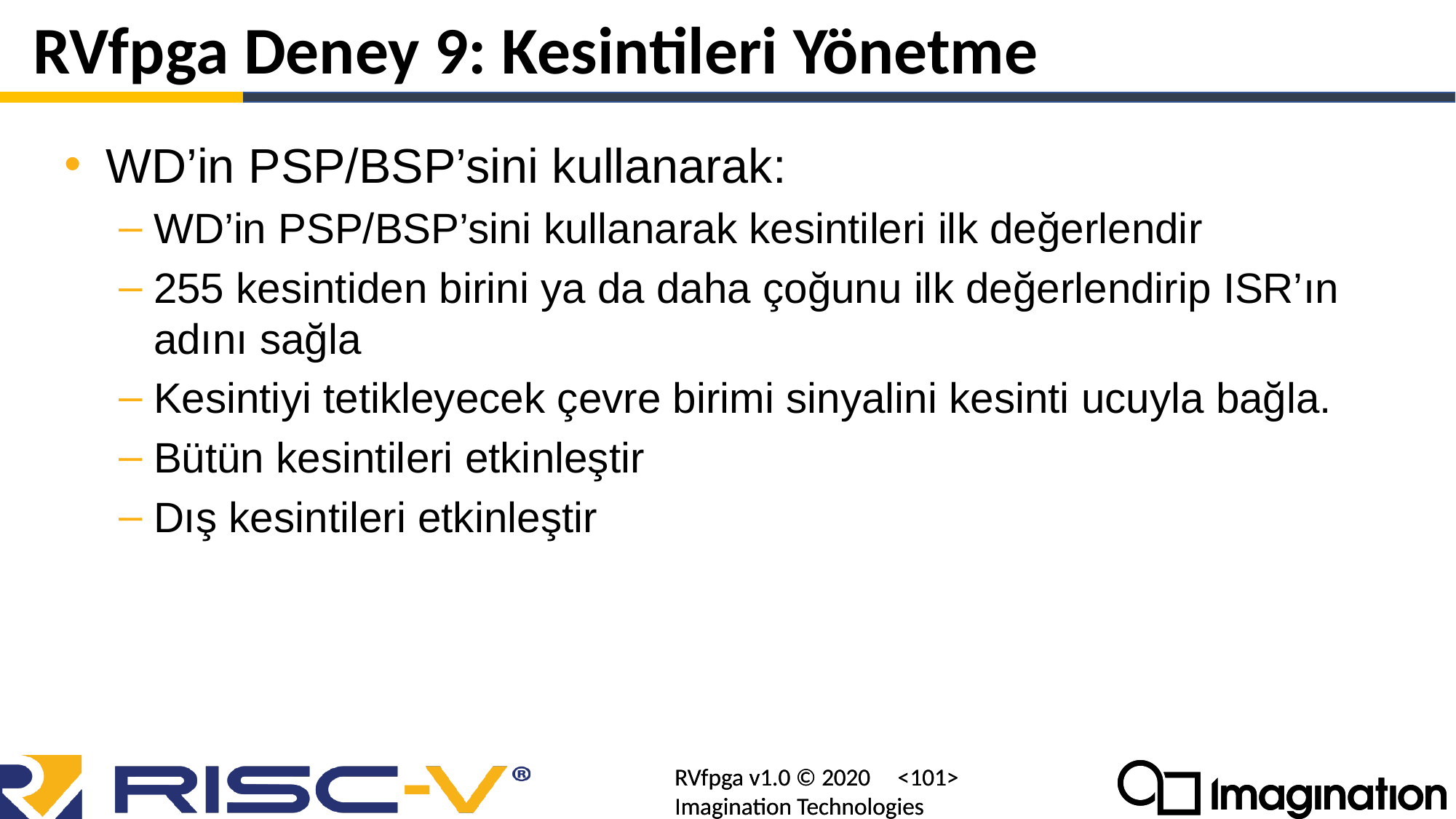

# RVfpga Deney 9: Kesintileri Yönetme
WD’in PSP/BSP’sini kullanarak:
WD’in PSP/BSP’sini kullanarak kesintileri ilk değerlendir
255 kesintiden birini ya da daha çoğunu ilk değerlendirip ISR’ın adını sağla
Kesintiyi tetikleyecek çevre birimi sinyalini kesinti ucuyla bağla.
Bütün kesintileri etkinleştir
Dış kesintileri etkinleştir